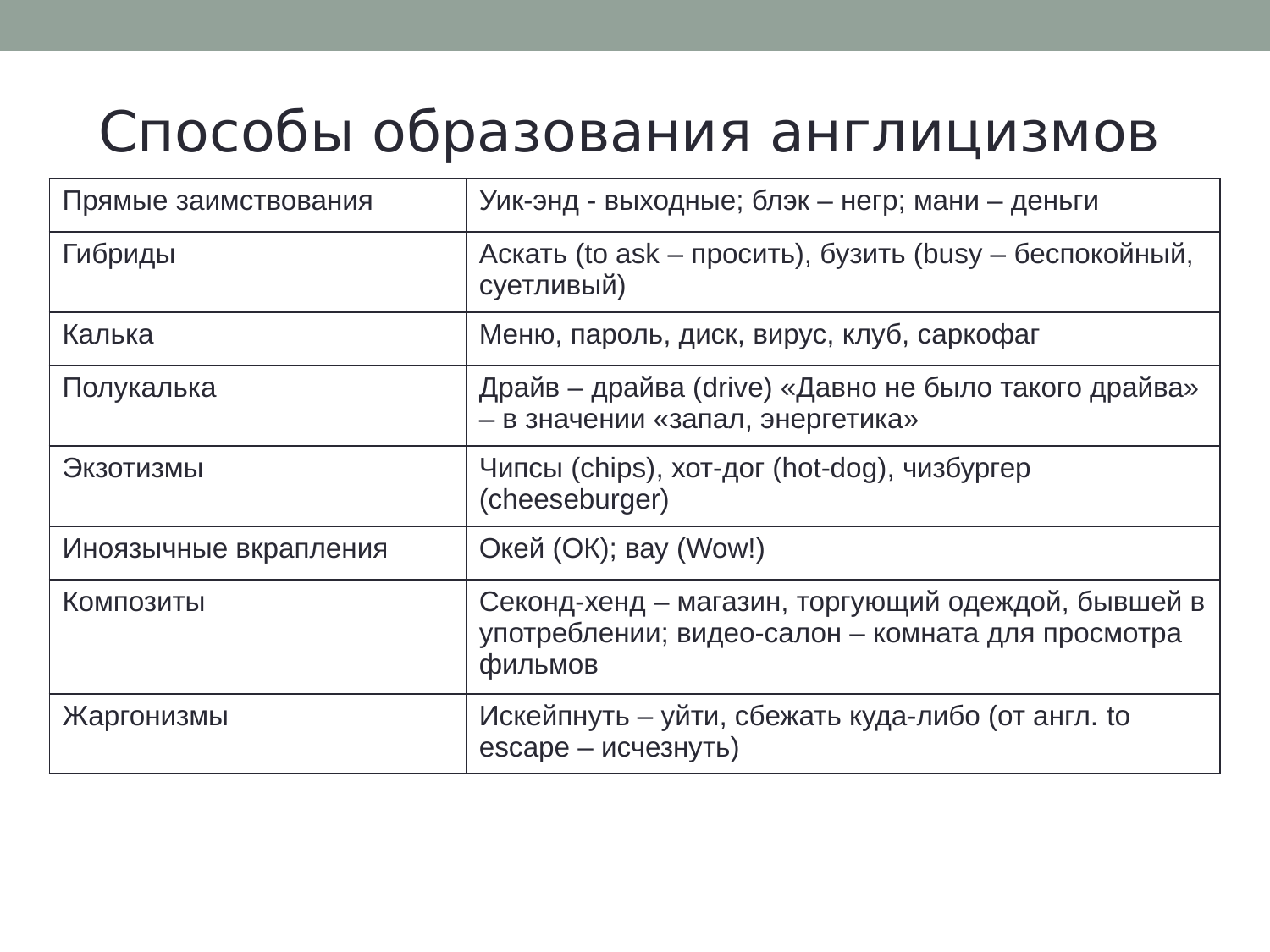

Способы образования англицизмов

| Прямые заимствования | Уик-энд - выходные; блэк – негр; мани – деньги |
| --- | --- |
| Гибриды | Аскать (to ask – просить), бузить (busy – беспокойный, суетливый) |
| Калька | Меню, пароль, диск, вирус, клуб, саркофаг |
| Полукалька | Драйв – драйва (drive) «Давно не было такого драйва» – в значении «запал, энергетика» |
| Экзотизмы | Чипсы (chips), хот-дог (hot-dog), чизбургер (cheeseburger) |
| Иноязычные вкрапления | Окей (ОК); вау (Wow!) |
| Композиты | Секонд-хенд – магазин, торгующий одеждой, бывшей в употреблении; видео-салон – комната для просмотра фильмов |
| Жаргонизмы | Искейпнуть – уйти, сбежать куда-либо (от англ. to escape – исчезнуть) |